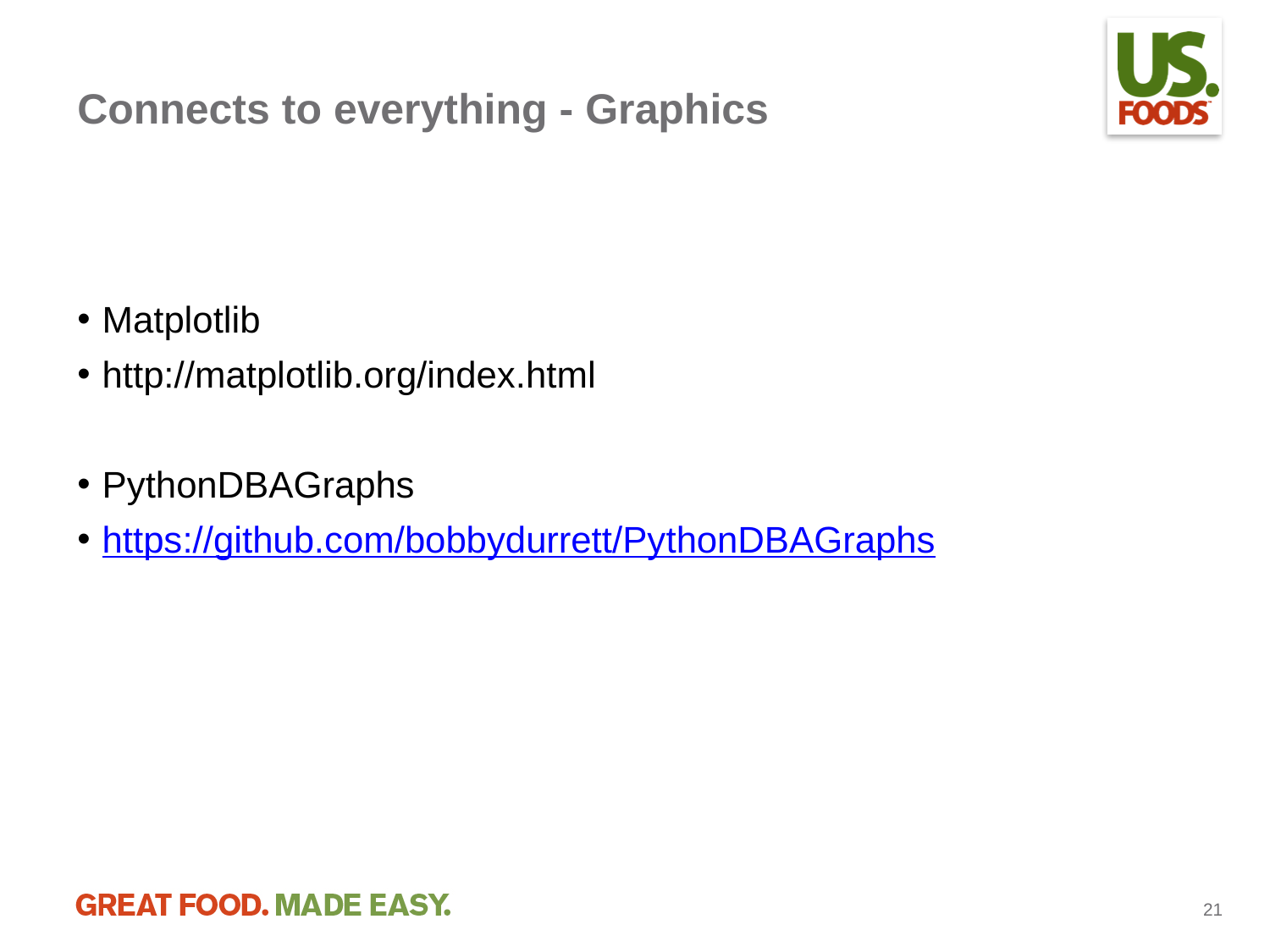

# Connects to everything - Graphics
Matplotlib
http://matplotlib.org/index.html

PythonDBAGraphs
https://github.com/bobbydurrett/PythonDBAGraphs